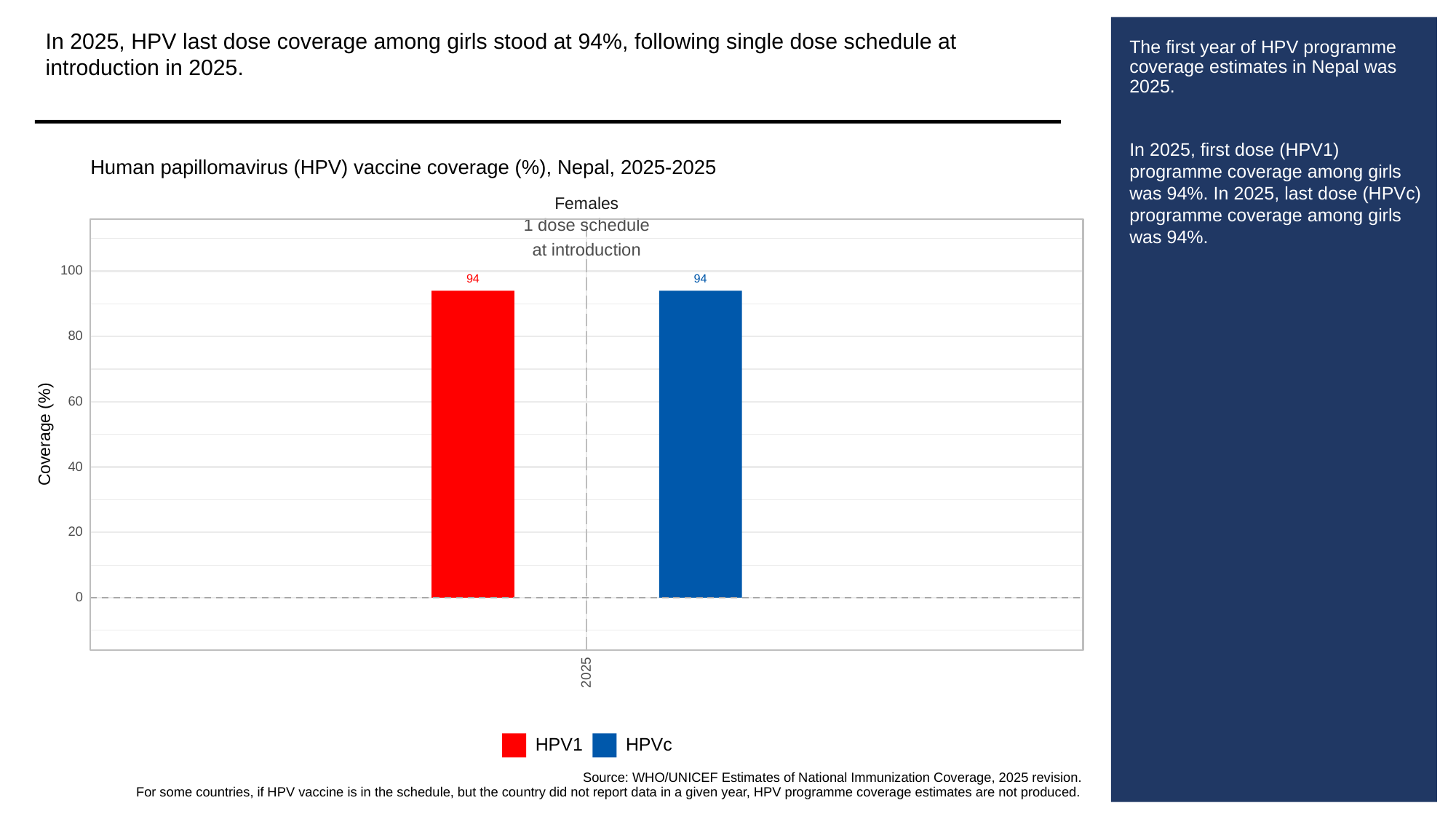

In 2025, HPV last dose coverage among girls stood at 94%, following single dose schedule at introduction in 2025.
# The first year of HPV programme coverage estimates in Nepal was 2025.

In 2025, first dose (HPV1) programme coverage among girls was 94%. In 2025, last dose (HPVc) programme coverage among girls was 94%.

Human papillomavirus (HPV) vaccine coverage (%), Nepal, 2025-2025
Females

1 dose schedule

at introduction
100

94
94

80

60

Coverage (%)

40

20

0

2025

HPVc
HPV1
Source: WHO/UNICEF Estimates of National Immunization Coverage, 2025 revision.
For some countries, if HPV vaccine is in the schedule, but the country did not report data in a given year, HPV programme coverage estimates are not produced.